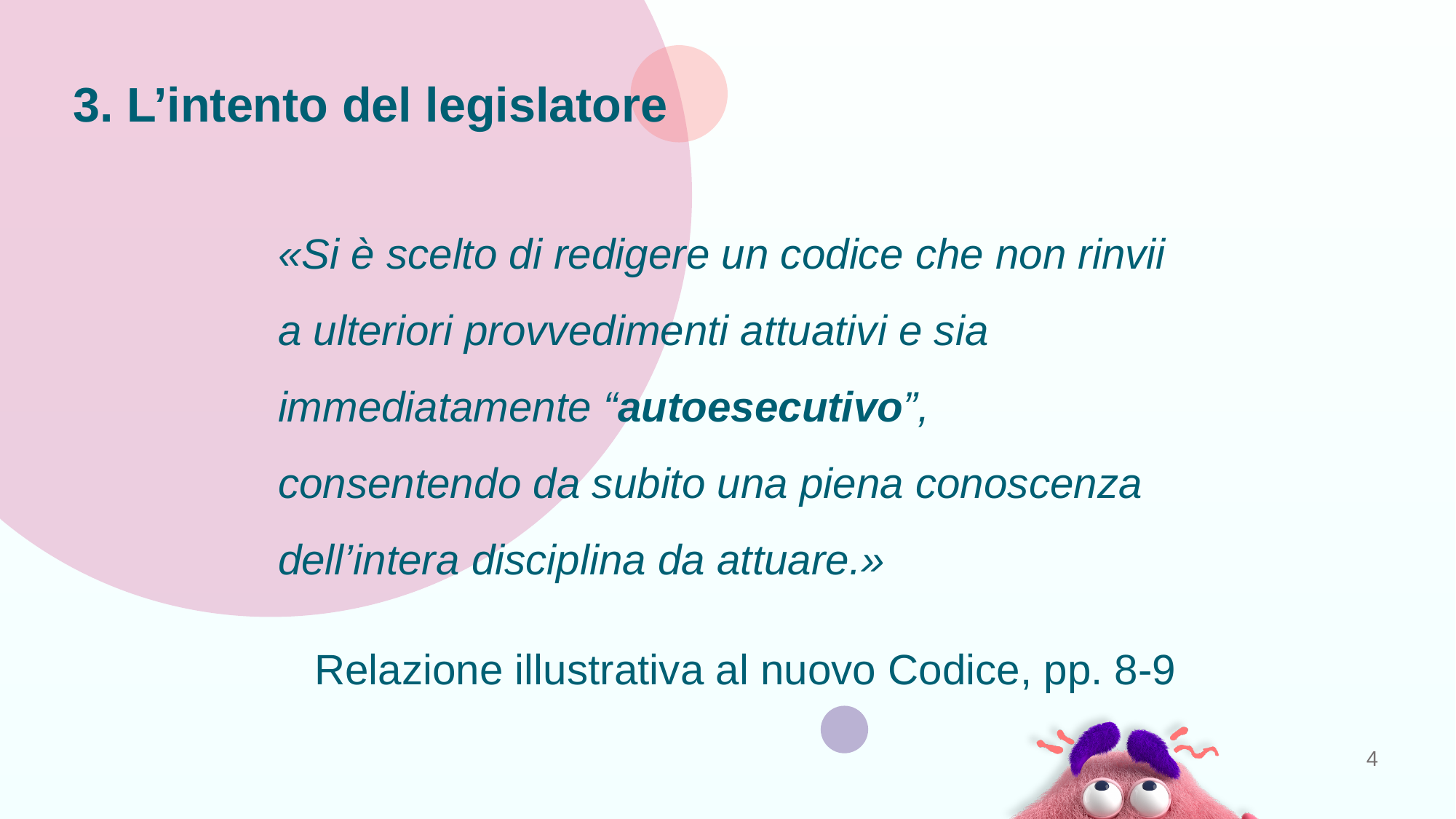

# 3. L’intento del legislatore
«Si è scelto di redigere un codice che non rinvii a ulteriori provvedimenti attuativi e sia immediatamente “autoesecutivo”, consentendo da subito una piena conoscenza dell’intera disciplina da attuare.»
Relazione illustrativa al nuovo Codice, pp. 8-9

4